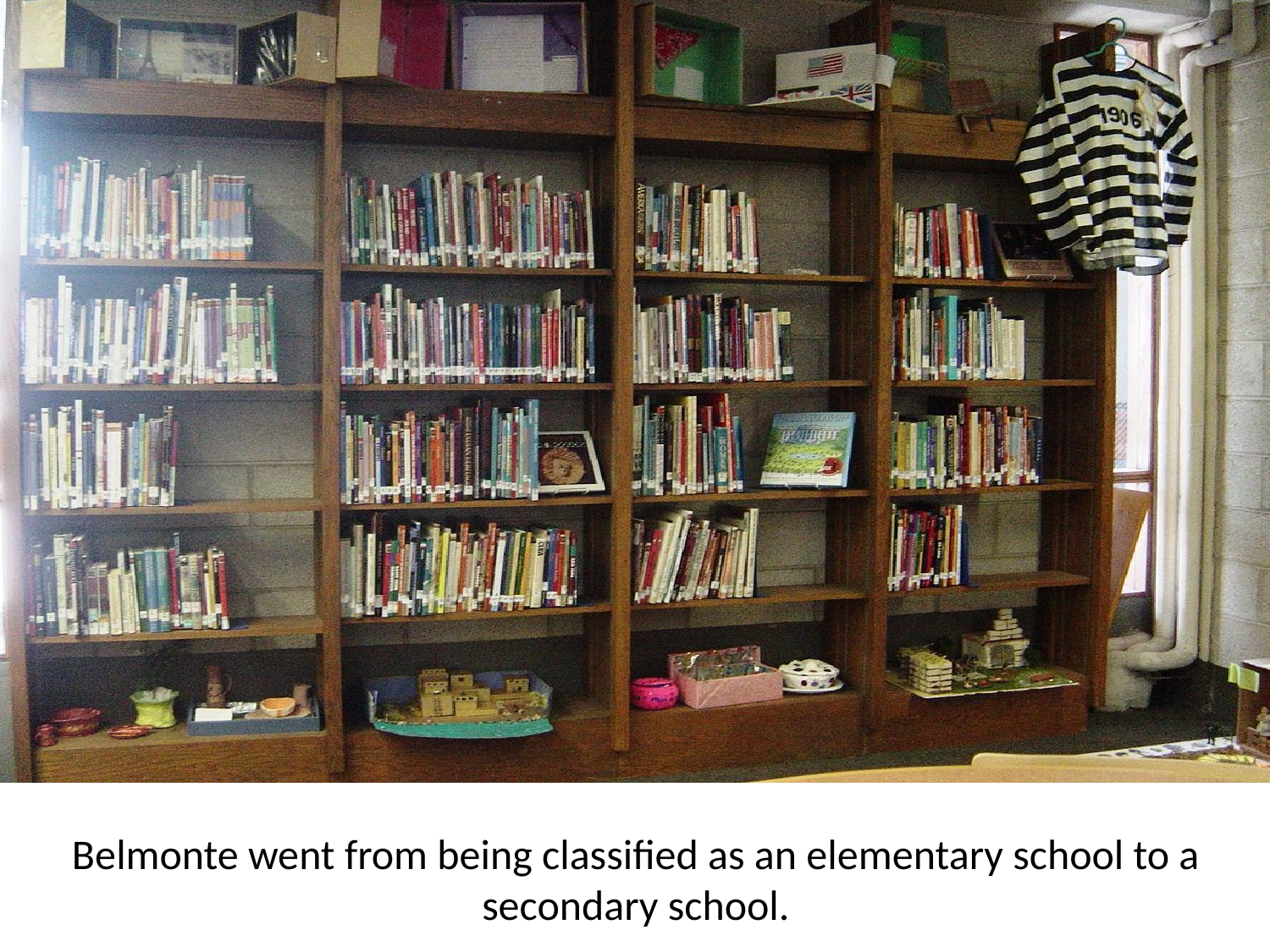

Belmonte went from being classified as an elementary school to a secondary school.